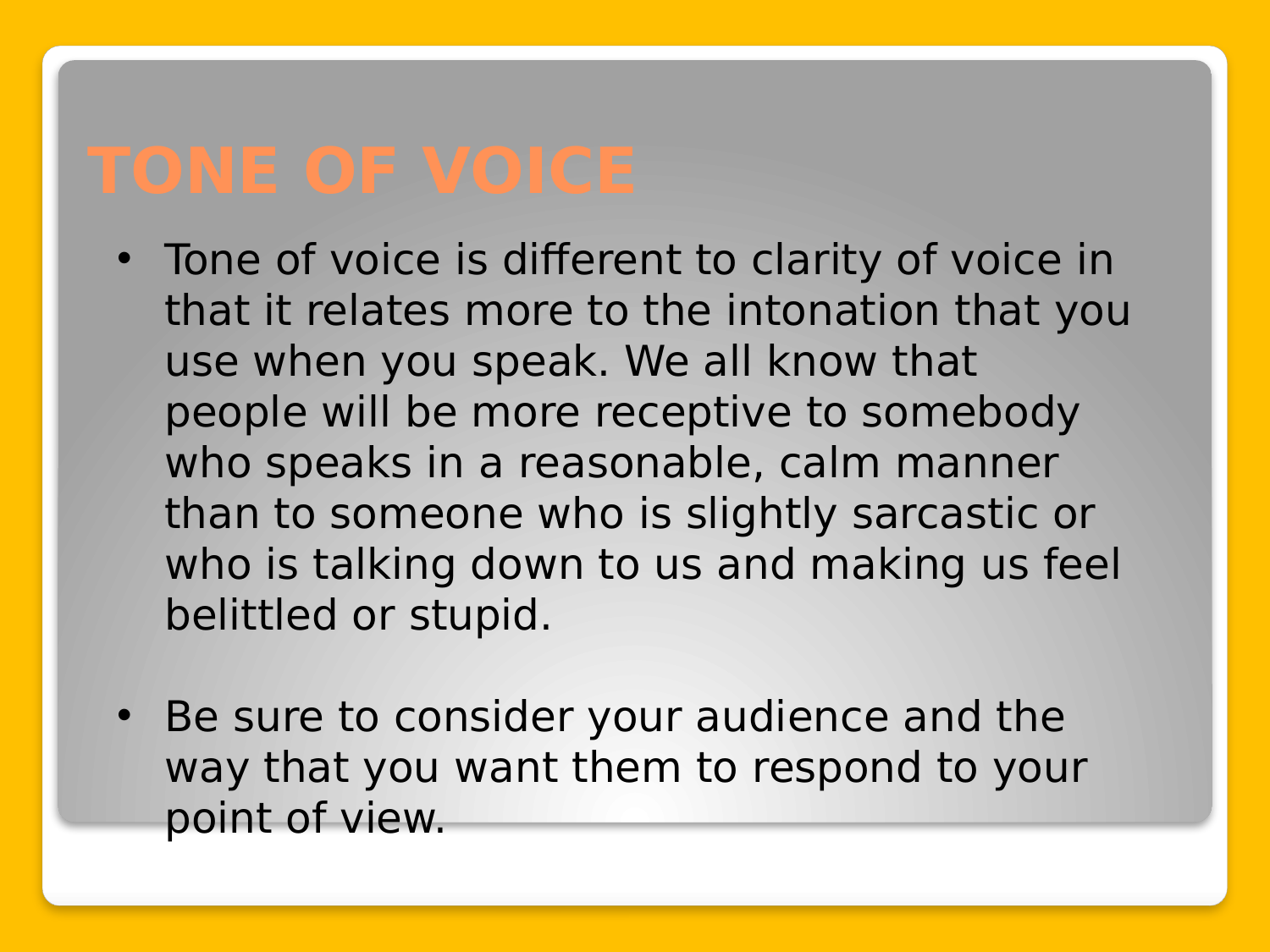

# TONE OF VOICE
Tone of voice is different to clarity of voice in that it relates more to the intonation that you use when you speak. We all know that people will be more receptive to somebody who speaks in a reasonable, calm manner than to someone who is slightly sarcastic or who is talking down to us and making us feel belittled or stupid.

Be sure to consider your audience and the way that you want them to respond to your point of view.